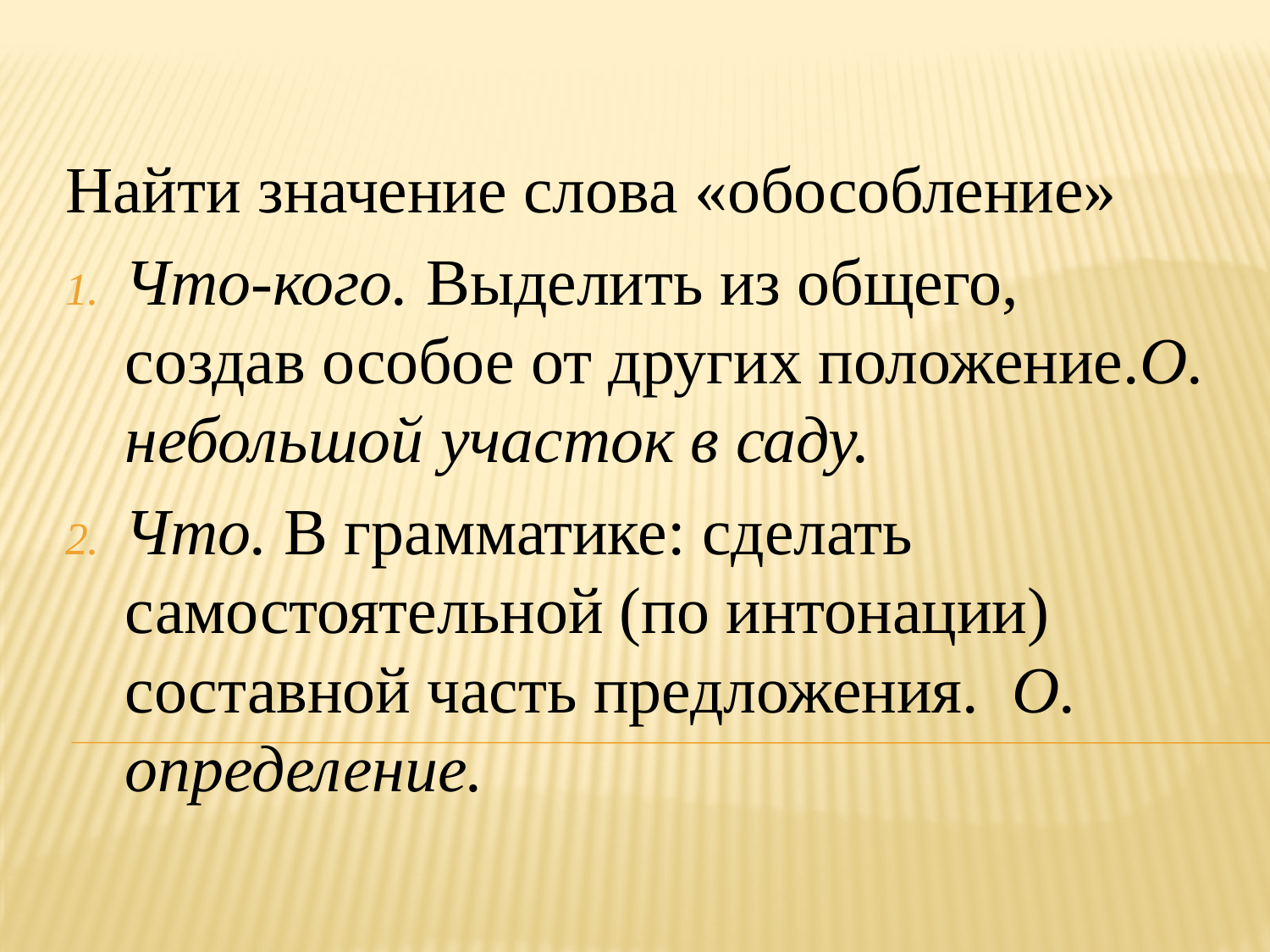

Найти значение слова «обособление»
Что-кого. Выделить из общего, создав особое от других положение.О. небольшой участок в саду.
Что. В грамматике: сделать самостоятельной (по интонации) составной часть предложения.  О. определение.